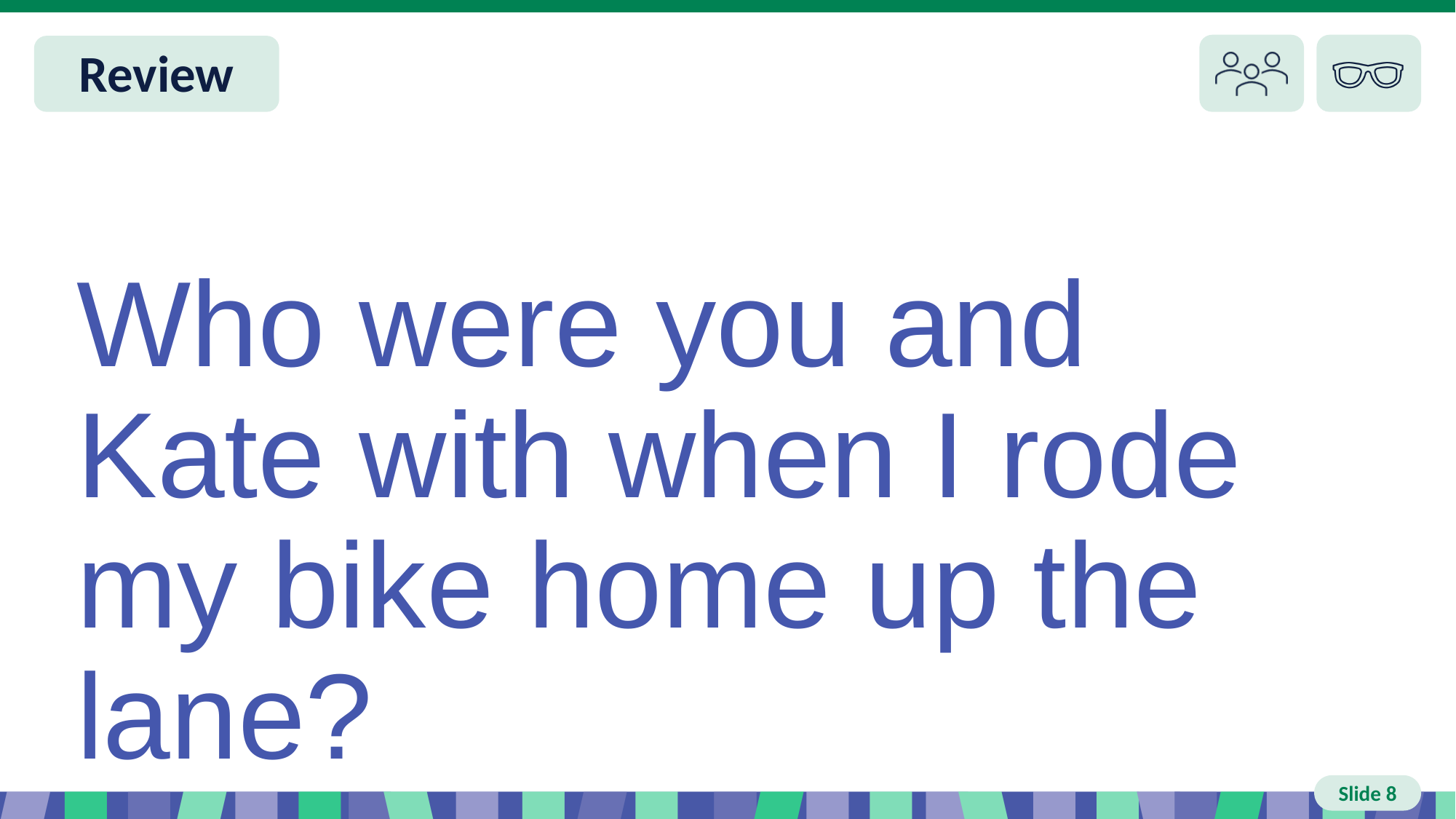

Slide 8 Review
Who were you and Kate with when I rode my bike home up the lane?